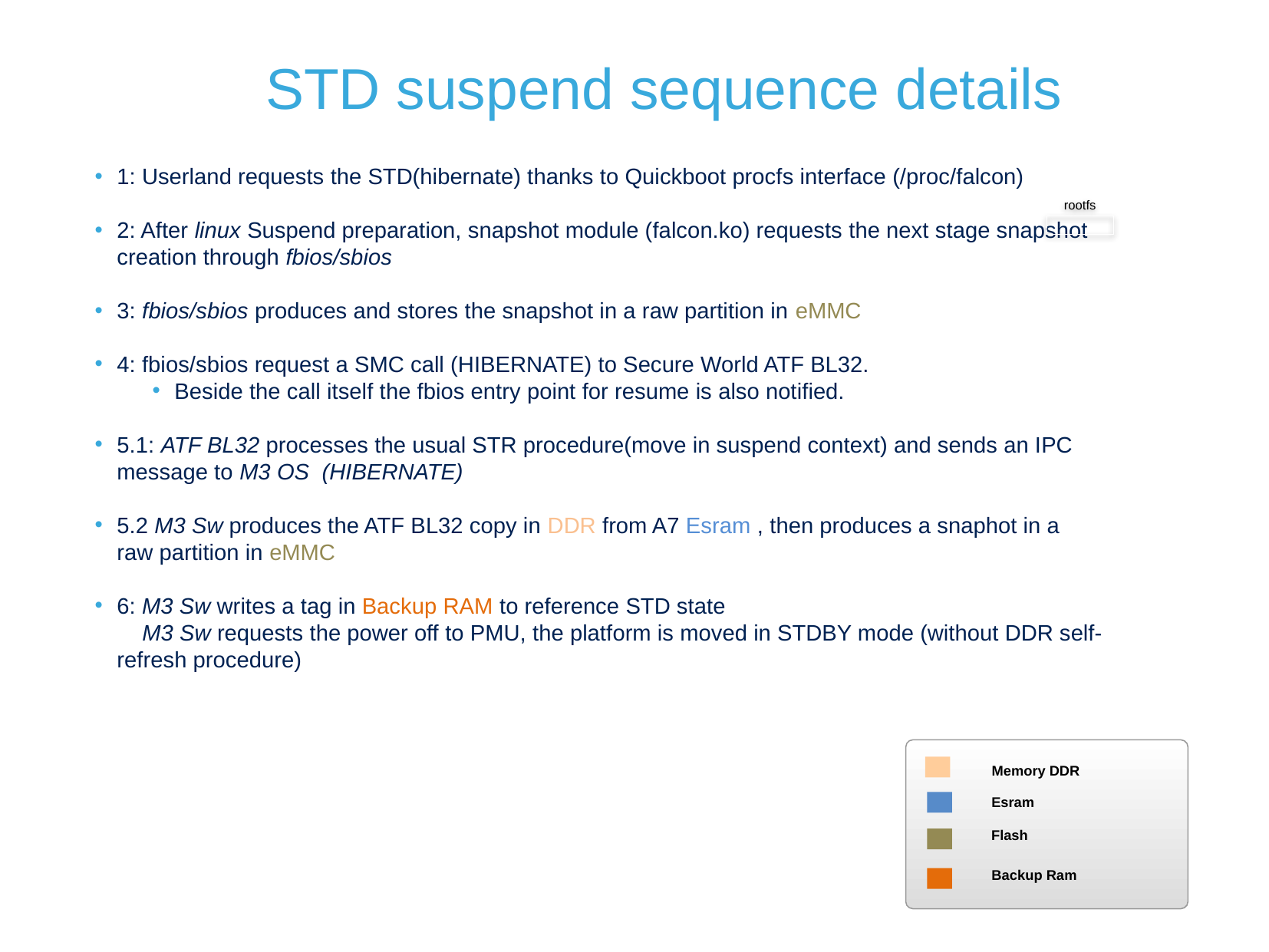

STD suspend sequence details

1: Userland requests the STD(hibernate) thanks to Quickboot procfs interface (/proc/falcon)

2: After linux Suspend preparation, snapshot module (falcon.ko) requests the next stage snapshot creation through fbios/sbios

3: fbios/sbios produces and stores the snapshot in a raw partition in eMMC

4: fbios/sbios request a SMC call (HIBERNATE) to Secure World ATF BL32.
Beside the call itself the fbios entry point for resume is also notified.

5.1: ATF BL32 processes the usual STR procedure(move in suspend context) and sends an IPC message to M3 OS  (HIBERNATE)

5.2 M3 Sw produces the ATF BL32 copy in DDR from A7 Esram , then produces a snaphot in a  raw partition in eMMC

6: M3 Sw writes a tag in Backup RAM to reference STD state
    M3 Sw requests the power off to PMU, the platform is moved in STDBY mode (without DDR self-refresh procedure)

rootfs

Memory DDR

Esram

Flash

Backup Ram